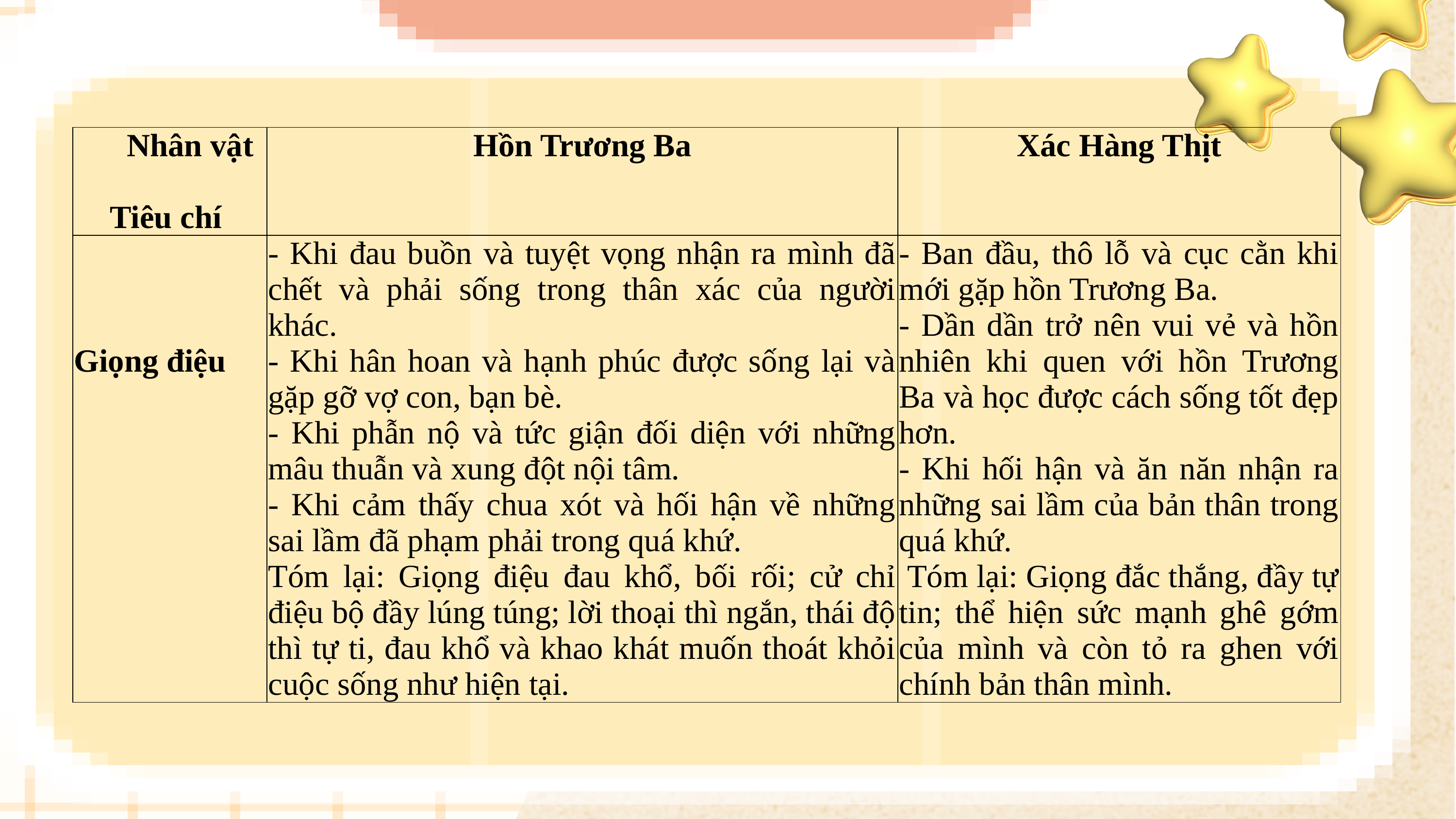

| Nhân vật   Tiêu chí | Hồn Trương Ba | Xác Hàng Thịt |
| --- | --- | --- |
| Giọng điệu | - Khi đau buồn và tuyệt vọng nhận ra mình đã chết và phải sống trong thân xác của người khác. - Khi hân hoan và hạnh phúc được sống lại và gặp gỡ vợ con, bạn bè. - Khi phẫn nộ và tức giận đối diện với những mâu thuẫn và xung đột nội tâm. - Khi cảm thấy chua xót và hối hận về những sai lầm đã phạm phải trong quá khứ. Tóm lại: Giọng điệu đau khổ, bối rối; cử chỉ điệu bộ đầy lúng túng; lời thoại thì ngắn, thái độ thì tự ti, đau khổ và khao khát muốn thoát khỏi cuộc sống như hiện tại. | - Ban đầu, thô lỗ và cục cằn khi mới gặp hồn Trương Ba. - Dần dần trở nên vui vẻ và hồn nhiên khi quen với hồn Trương Ba và học được cách sống tốt đẹp hơn. - Khi hối hận và ăn năn nhận ra những sai lầm của bản thân trong quá khứ.  Tóm lại: Giọng đắc thắng, đầy tự tin; thể hiện sức mạnh ghê gớm của mình và còn tỏ ra ghen với chính bản thân mình. |